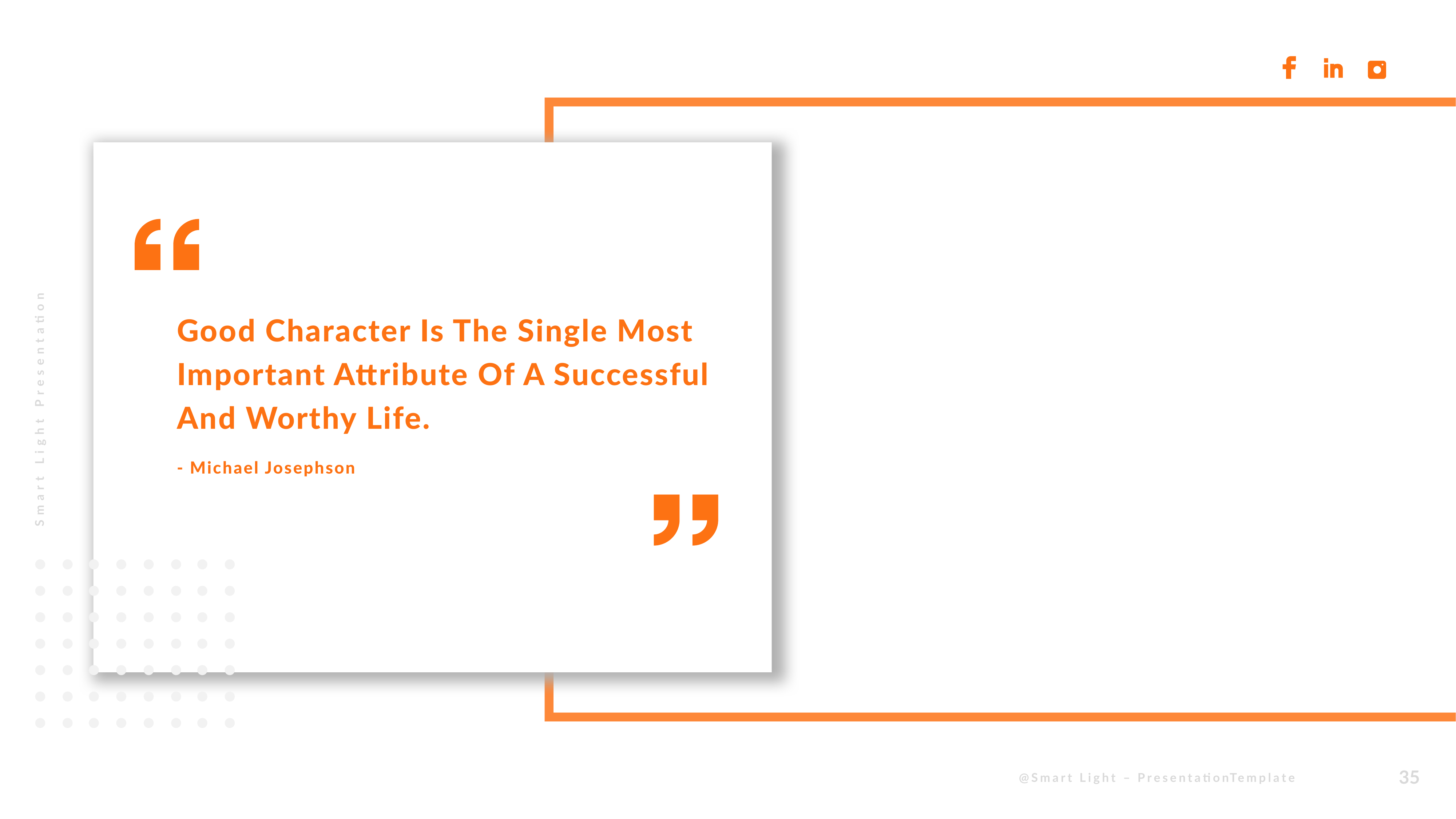

Good Character Is The Single Most Important Attribute Of A Successful And Worthy Life.

- Michael Josephson